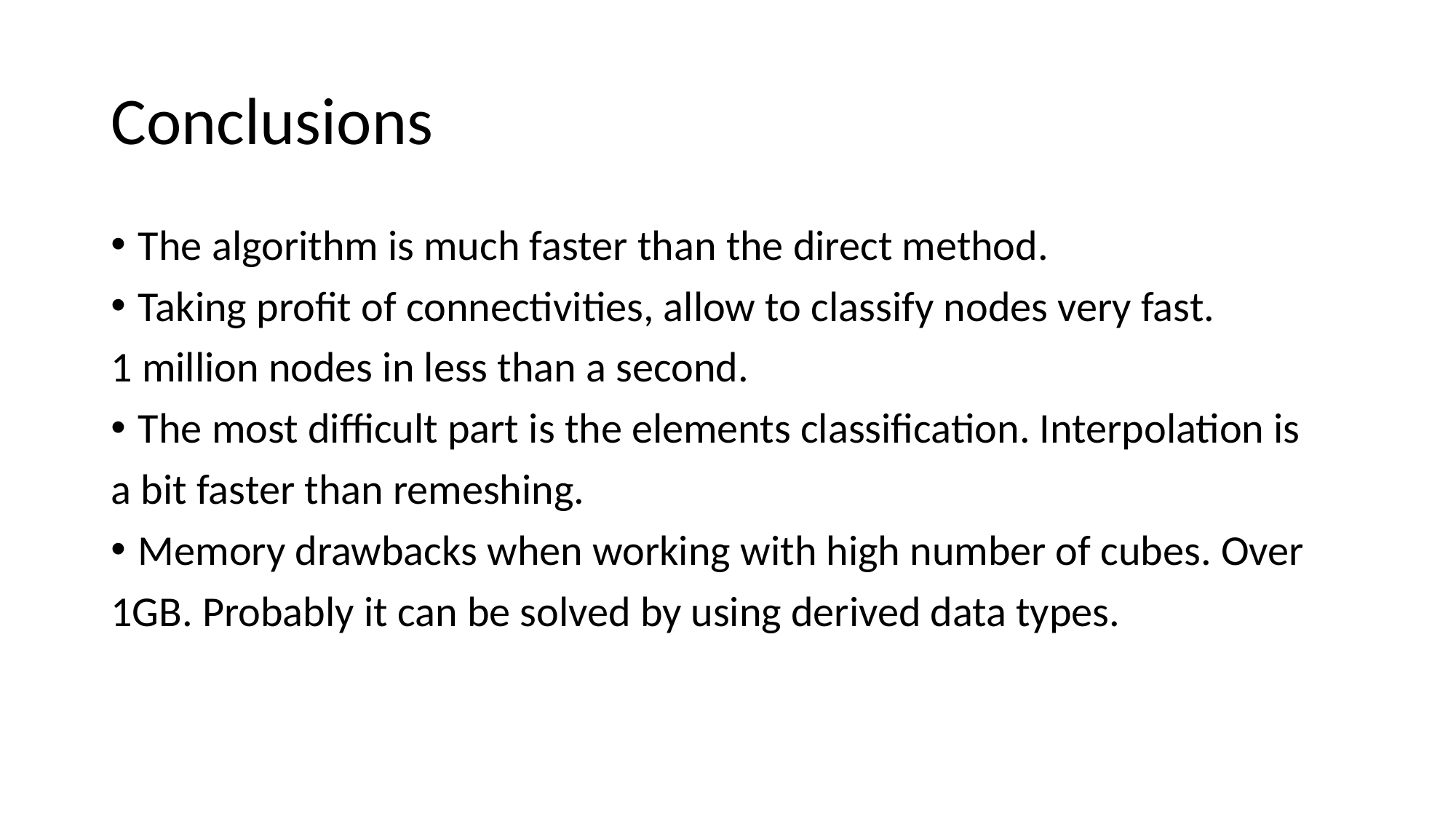

# Conclusions
The algorithm is much faster than the direct method.
Taking profit of connectivities, allow to classify nodes very fast.
1 million nodes in less than a second.
The most difficult part is the elements classification. Interpolation is
a bit faster than remeshing.
Memory drawbacks when working with high number of cubes. Over
1GB. Probably it can be solved by using derived data types.